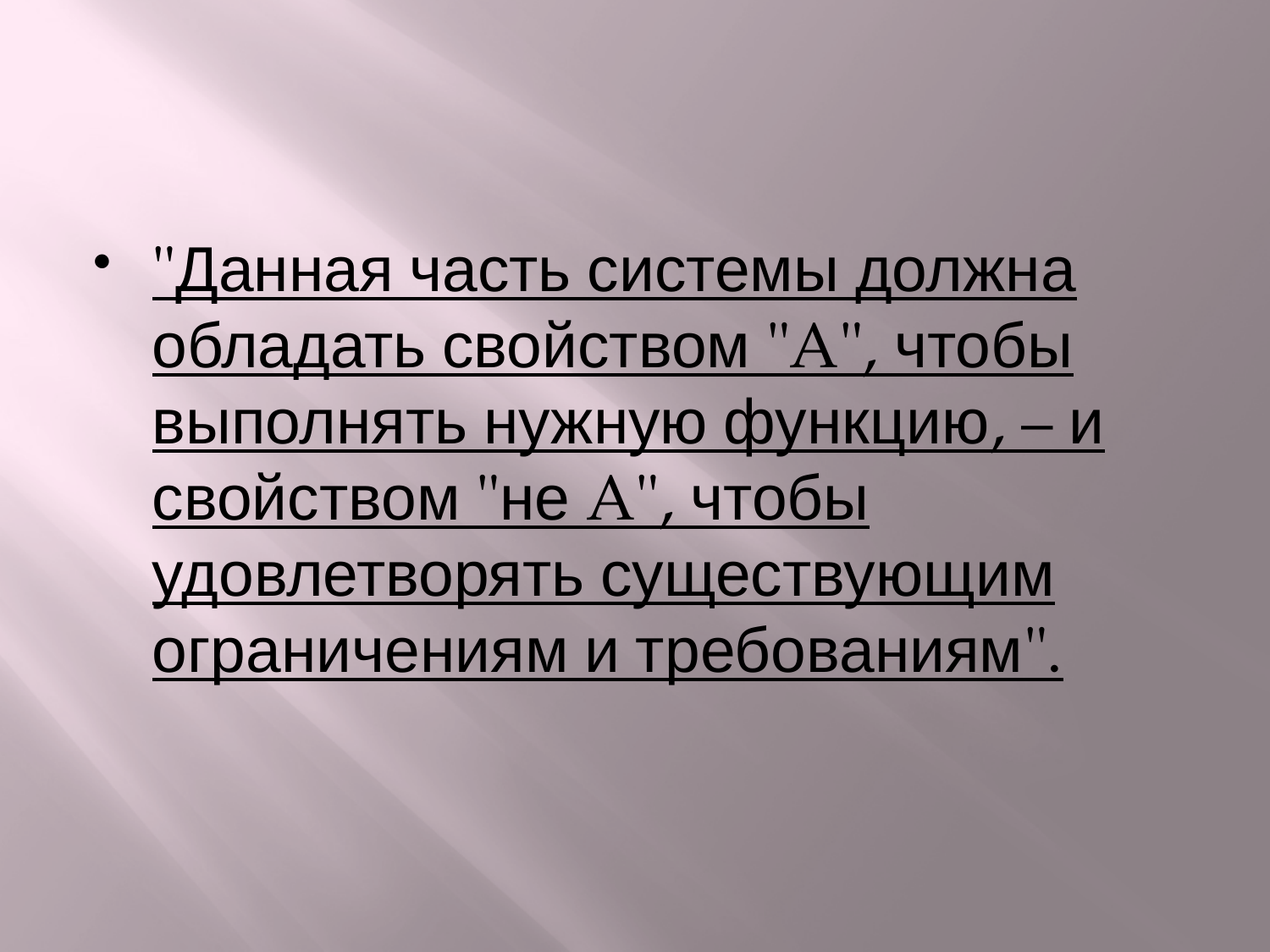

#
"Данная часть системы должна обладать свойством "A", чтобы выполнять нужную функцию, – и свойством "не A", чтобы удовлетворять существующим ограничениям и требованиям".